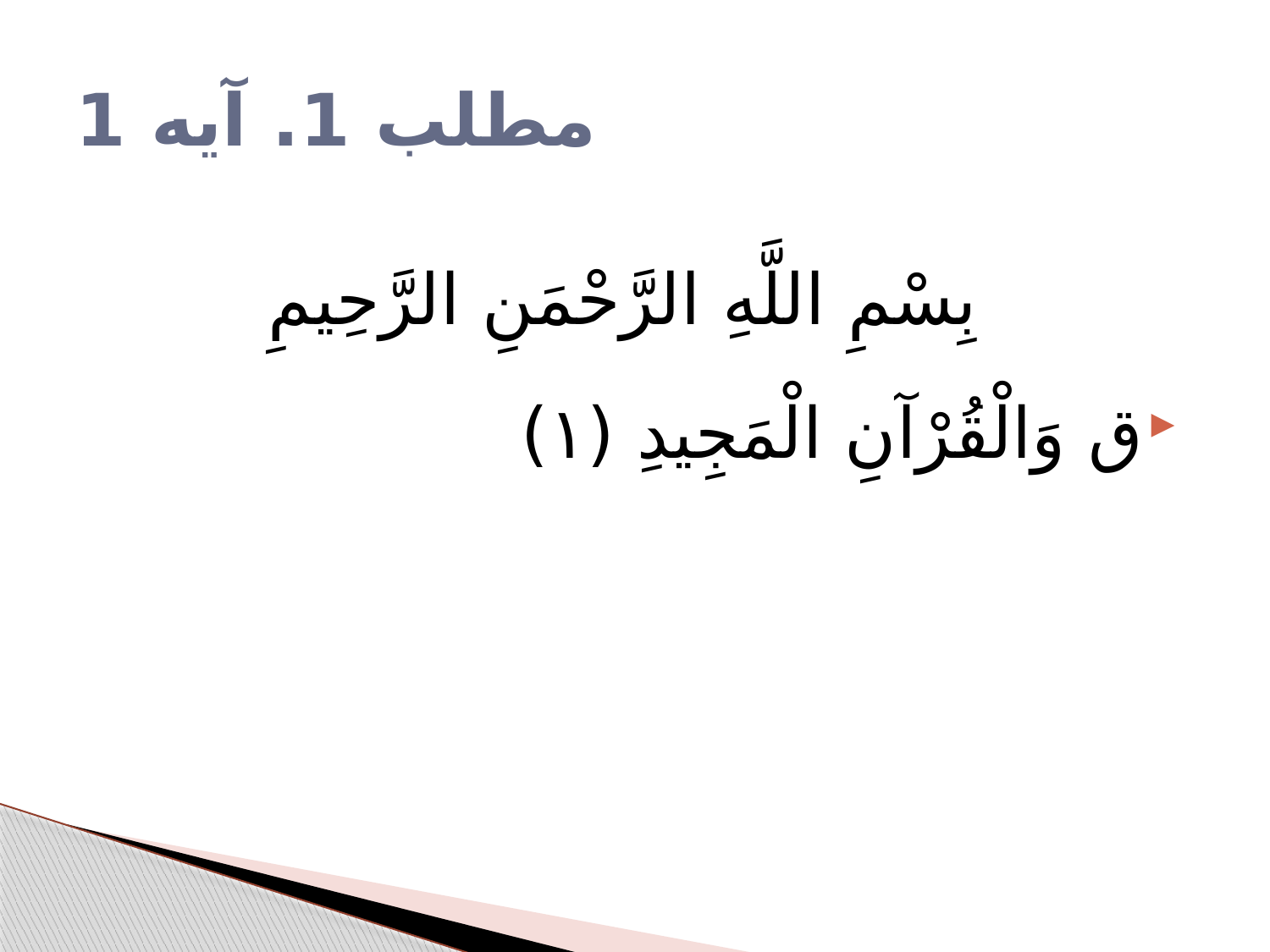

# مطلب 1. آیه 1
بِسْمِ اللَّهِ الرَّحْمَنِ الرَّحِيمِ
ق وَالْقُرْآنِ الْمَجِيدِ (١)